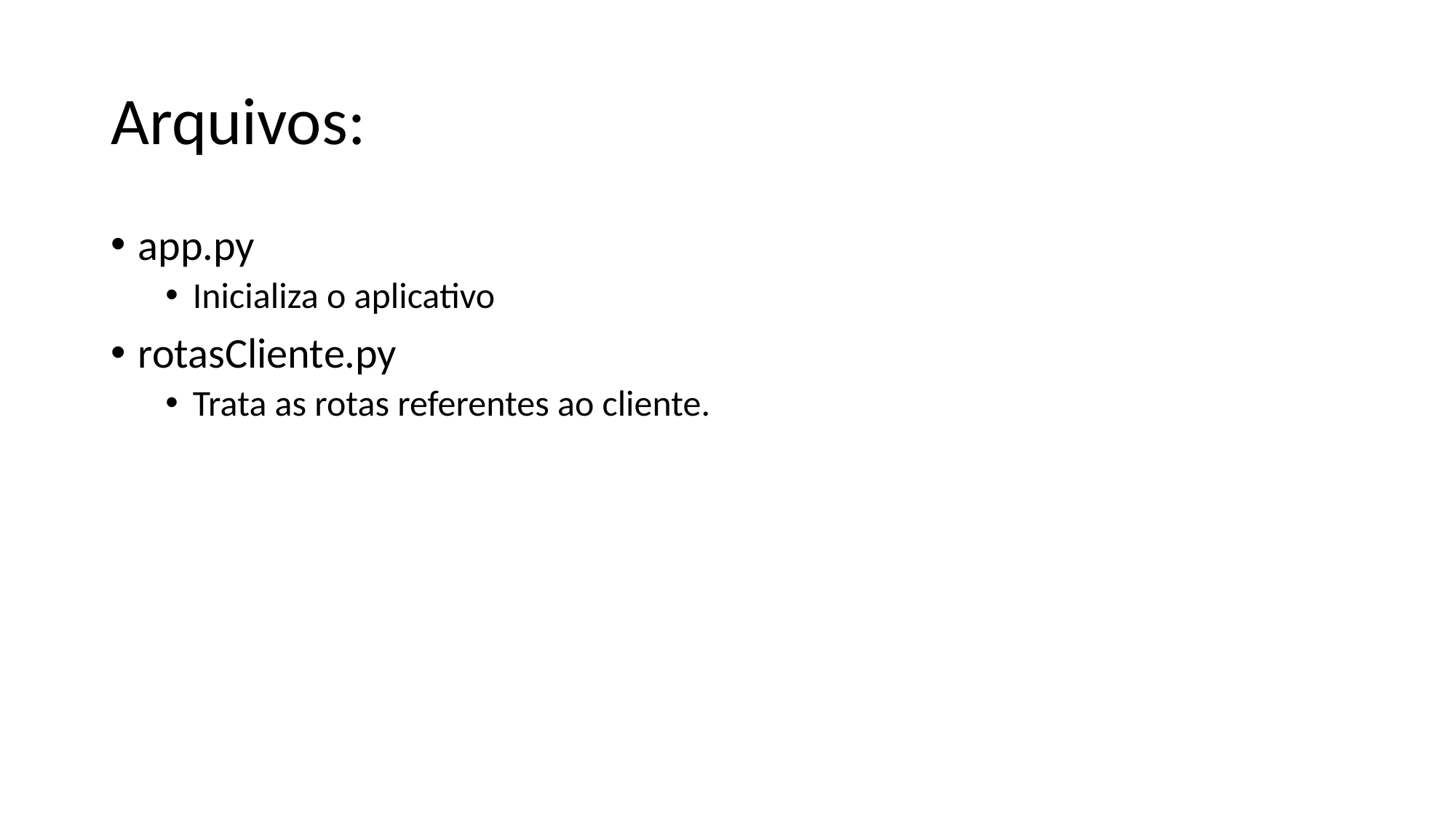

# Arquivos:
app.py
Inicializa o aplicativo
rotasCliente.py
Trata as rotas referentes ao cliente.